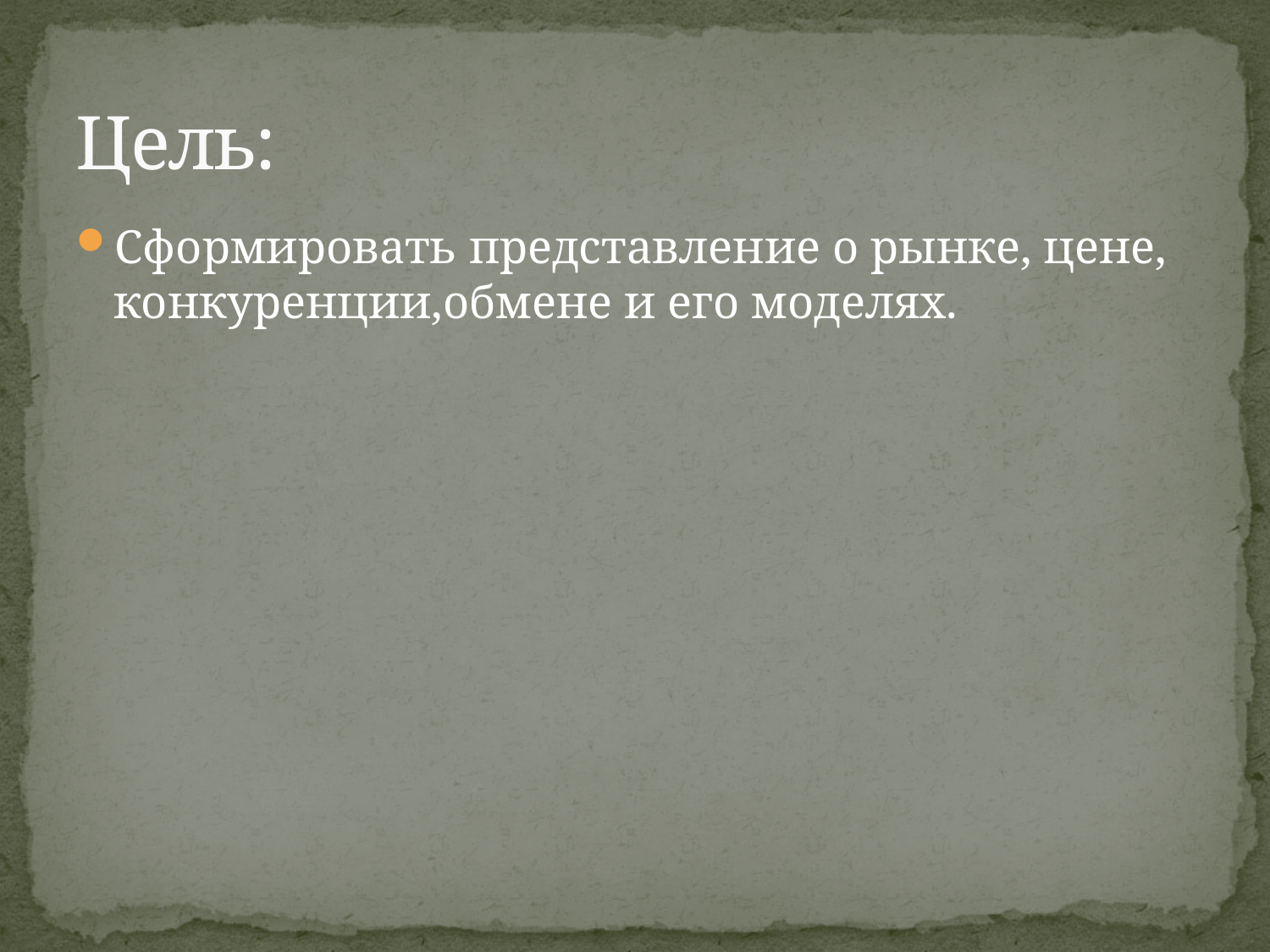

# Цель:
Сформировать представление о рынке, цене, конкуренции,обмене и его моделях.